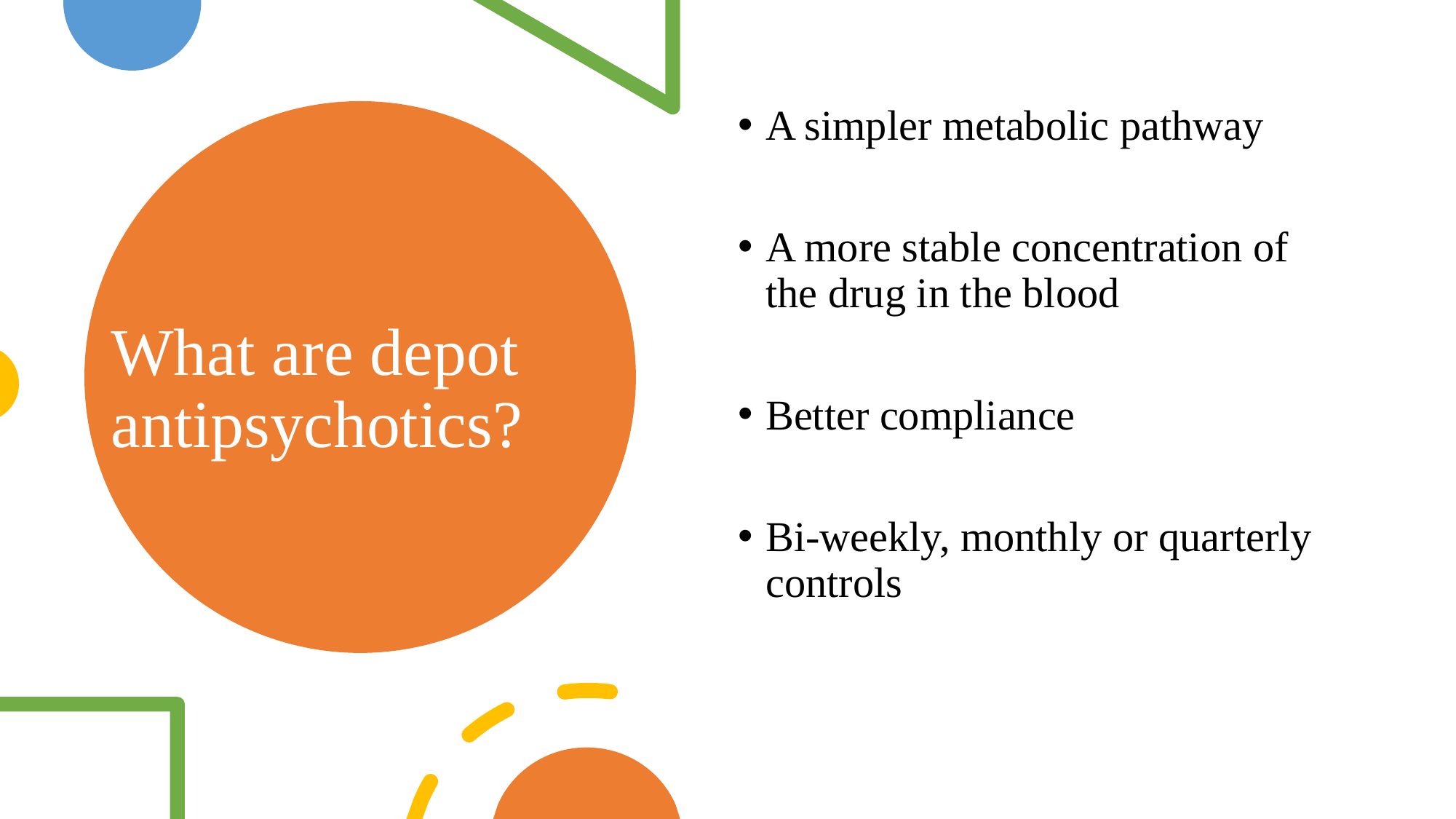

A simpler metabolic pathway

A more stable concentration of the drug in the blood

Better compliance

Bi-weekly, monthly or quarterly controls

# What are depot antipsychotics?